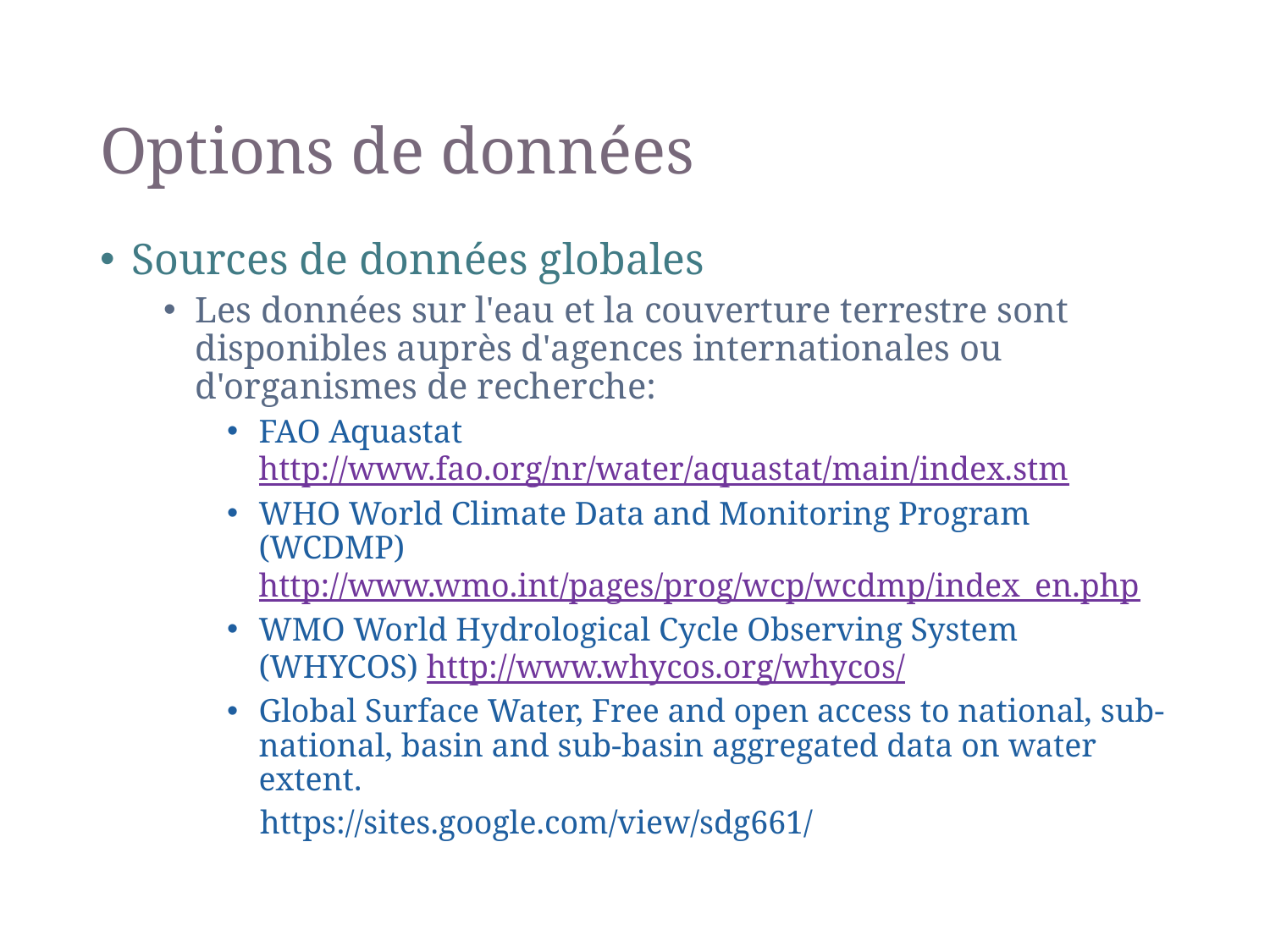

# Options de données
Sources de données globales
Les données sur l'eau et la couverture terrestre sont disponibles auprès d'agences internationales ou d'organismes de recherche:
FAO Aquastat http://www.fao.org/nr/water/aquastat/main/index.stm
WHO World Climate Data and Monitoring Program (WCDMP) http://www.wmo.int/pages/prog/wcp/wcdmp/index_en.php
WMO World Hydrological Cycle Observing System (WHYCOS) http://www.whycos.org/whycos/
Global Surface Water, Free and open access to national, sub-national, basin and sub-basin aggregated data on water extent.
    https://sites.google.com/view/sdg661/

36
SEEA-CF - Water accounts